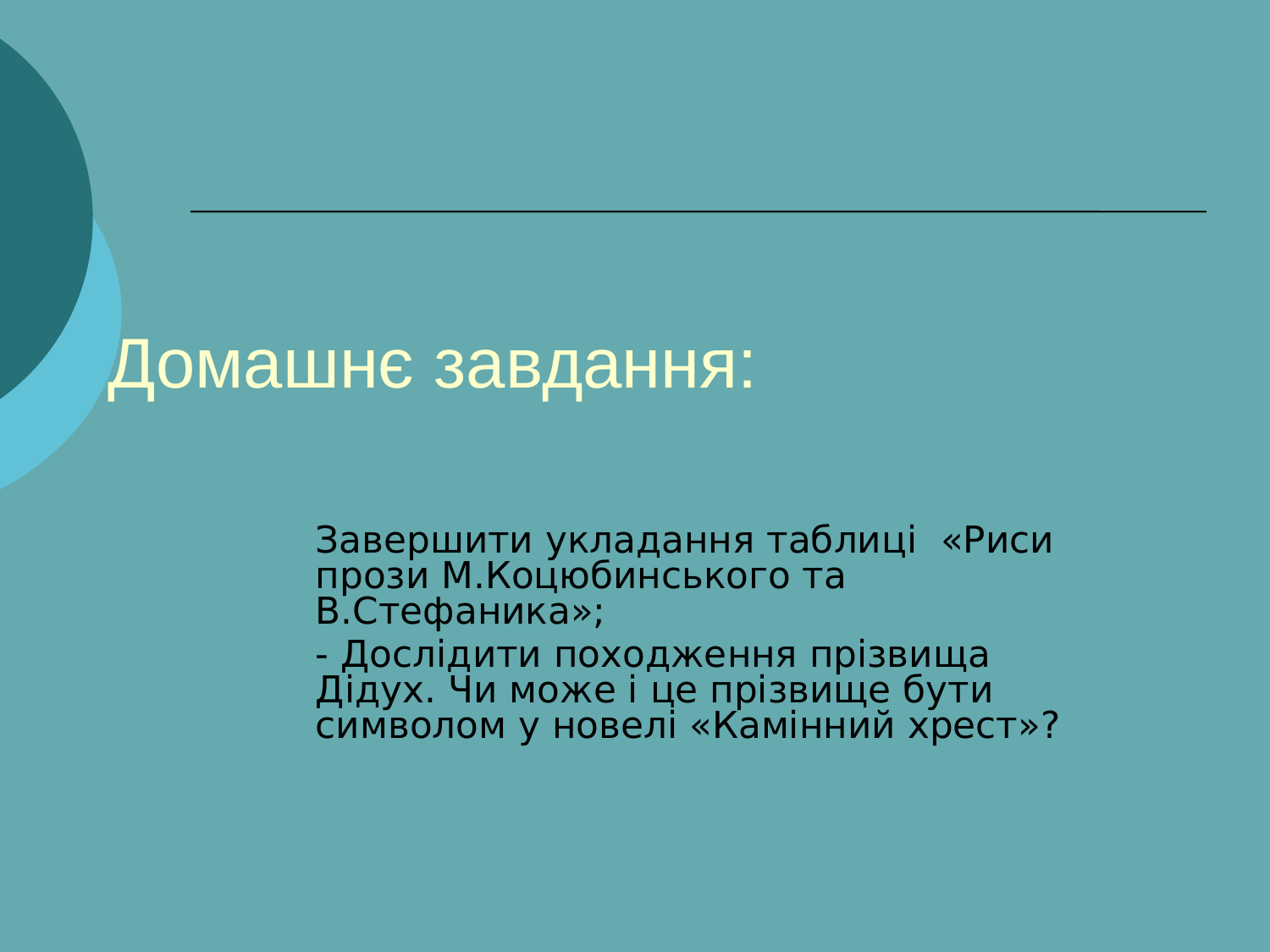

Домашнє завдання:
Завершити укладання таблиці  «Риси прози М.Коцюбинського та В.Стефаника»;
- Дослідити походження прізвища Дідух. Чи може і це прізвище бути символом у новелі «Камінний хрест»?